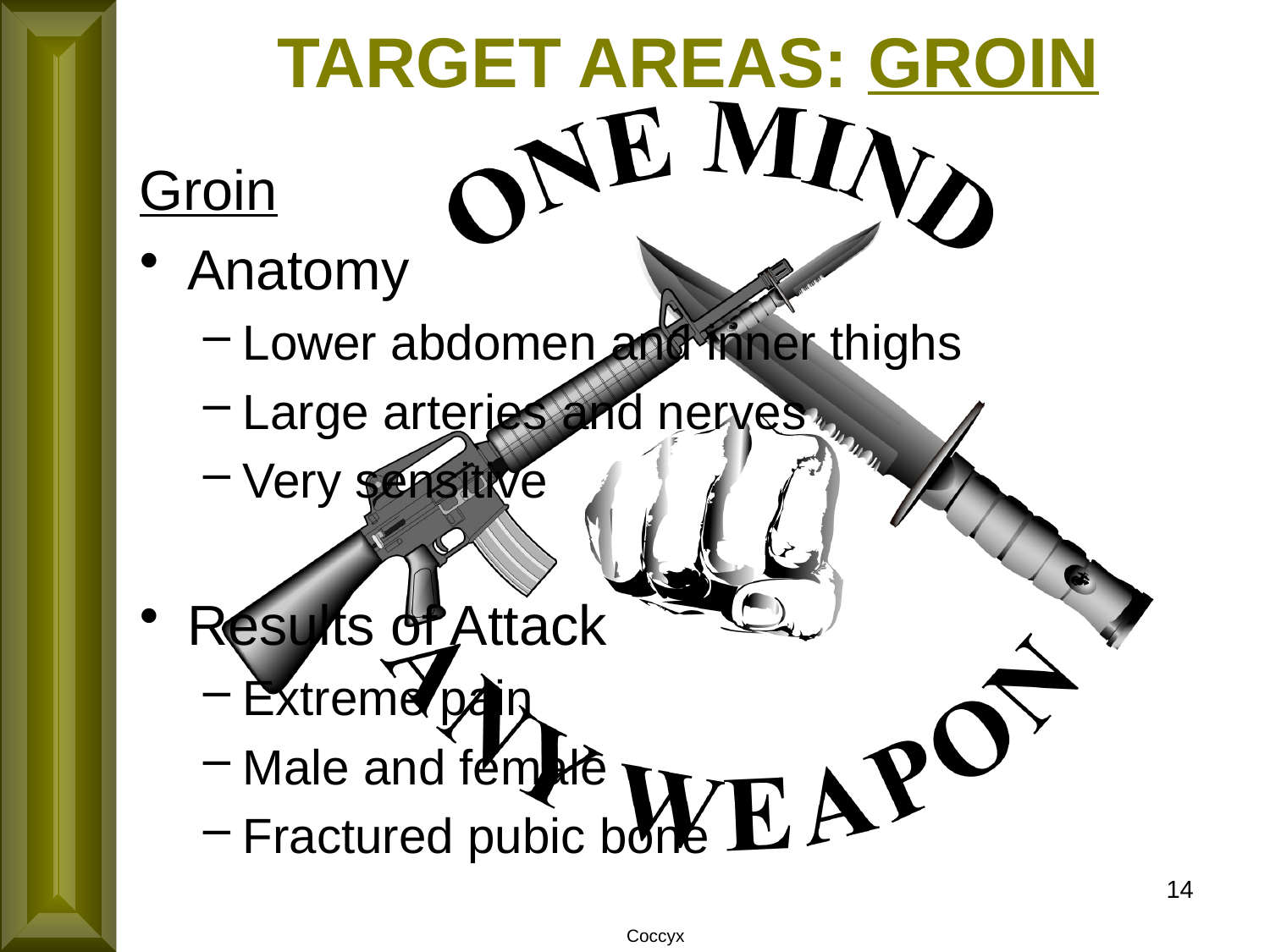

TARGET AREAS: GROIN
Groin
Anatomy
Lower abdomen and inner thighs
Large arteries and nerves
Very sensitive

Results of Attack
Extreme pain
Male and female
Fractured pubic bone
14
Coccyx